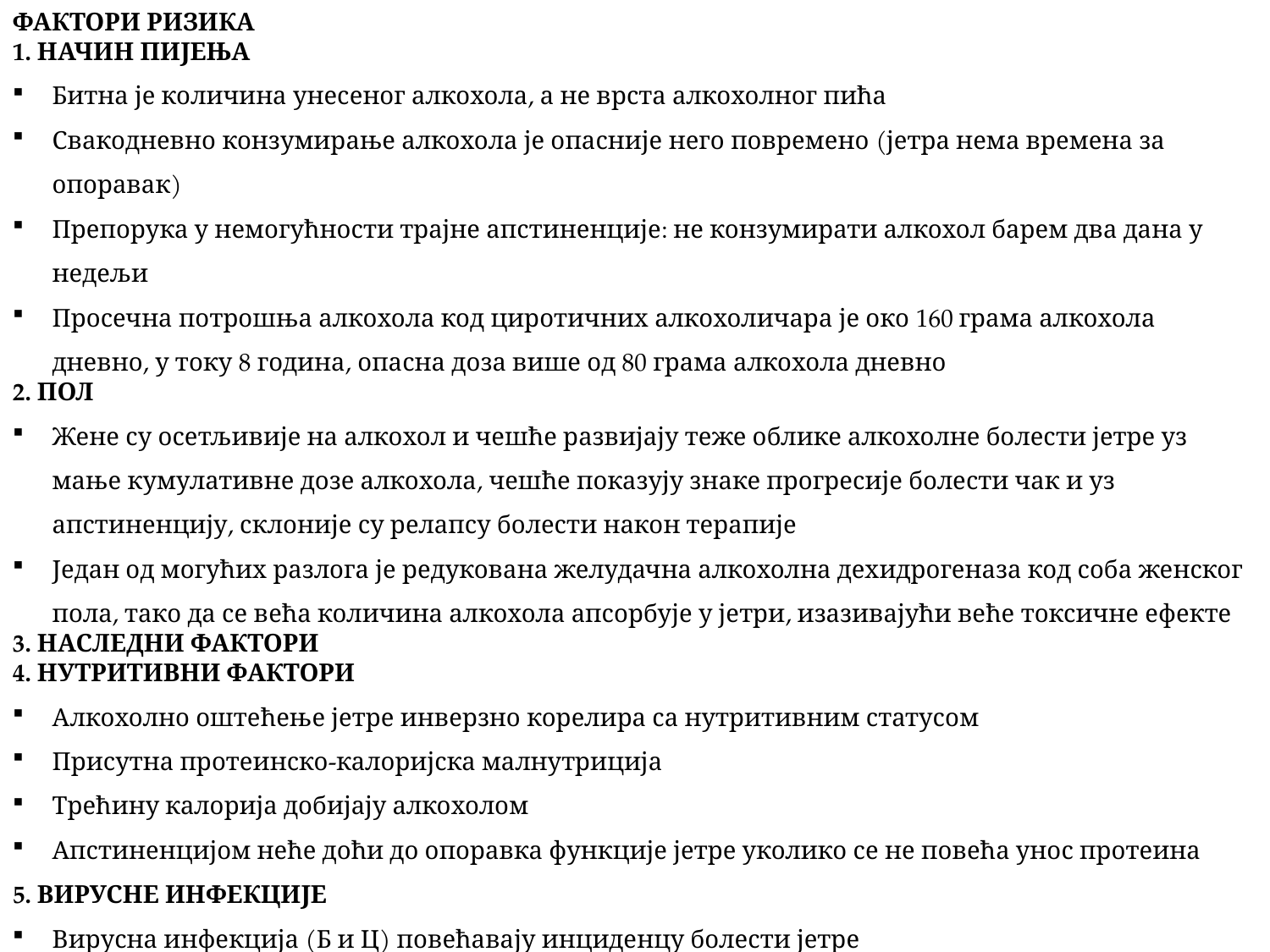

ФАКТОРИ РИЗИКА
1. НАЧИН ПИЈЕЊА
Битна је количина унесеног алкохола, а не врста алкохолног пића
Свакодневно конзумирање алкохола је опасније него повремено (јетра нема времена за опоравак)
Препорука у немогућности трајне апстиненције: не конзумирати алкохол барем два дана у недељи
Просечна потрошња алкохола код циротичних алкохоличара је око 160 грама алкохола дневно, у току 8 година, опасна доза више од 80 грама алкохола дневно
2. ПОЛ
Жене су осетљивије на алкохол и чешће развијају теже облике алкохолне болести јетре уз мање кумулативне дозе алкохола, чешће показују знаке прогресије болести чак и уз апстиненцију, склоније су релапсу болести након терапије
Један од могућих разлога је редукована желудачна алкохолна дехидрогеназа код соба женског пола, тако да се већа количина алкохола апсорбује у јетри, изазивајући веће токсичне ефекте
3. НАСЛЕДНИ ФАКТОРИ
4. НУТРИТИВНИ ФАКТОРИ
Алкохолно оштећење јетре инверзно корелира са нутритивним статусом
Присутна протеинско-калоријска малнутриција
Трећину калорија добијају алкохолом
Апстиненцијом неће доћи до опоравка функције јетре уколико се не повећа унос протеина
5. ВИРУСНЕ ИНФЕКЦИЈЕ
Вирусна инфекција (Б и Ц) повећавају инциденцу болести јетре
Болест јетре се развија раније и уз мању кумулативну дозу алкохола